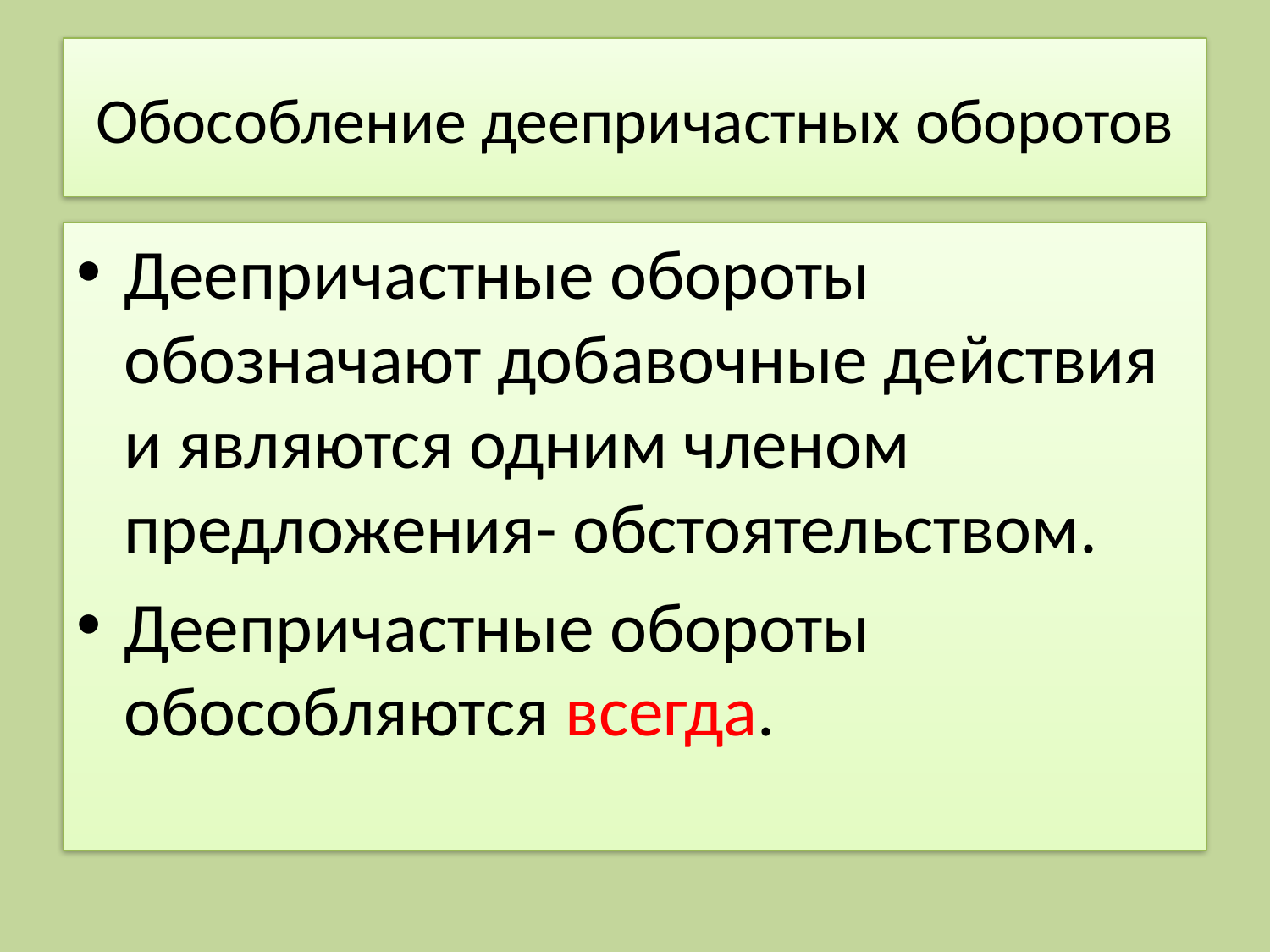

# Обособление деепричастных оборотов
Деепричастные обороты обозначают добавочные действия и являются одним членом предложения- обстоятельством.
Деепричастные обороты обособляются всегда.